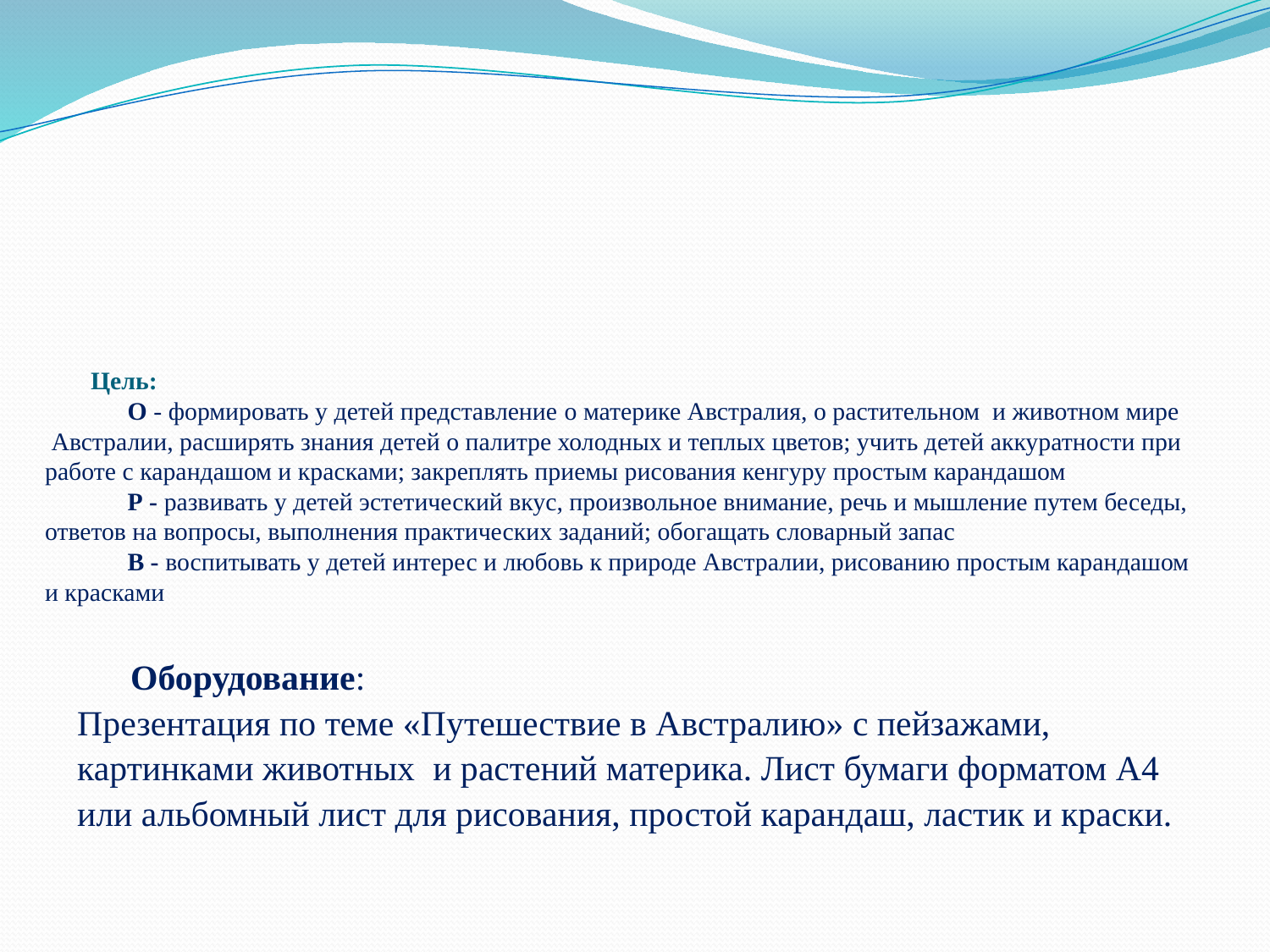

# Цель: О - формировать у детей представление о материке Австралия, о растительном  и животном мире  Австралии, расширять знания детей о палитре холодных и теплых цветов; учить детей аккуратности при работе с карандашом и красками; закреплять приемы рисования кенгуру простым карандашом Р - развивать у детей эстетический вкус, произвольное внимание, речь и мышление путем беседы, ответов на вопросы, выполнения практических заданий; обогащать словарный запас В - воспитывать у детей интерес и любовь к природе Австралии, рисованию простым карандашом и красками
      Оборудование:
Презентация по теме «Путешествие в Австралию» с пейзажами, картинками животных  и растений материка. Лист бумаги форматом А4 или альбомный лист для рисования, простой карандаш, ластик и краски.